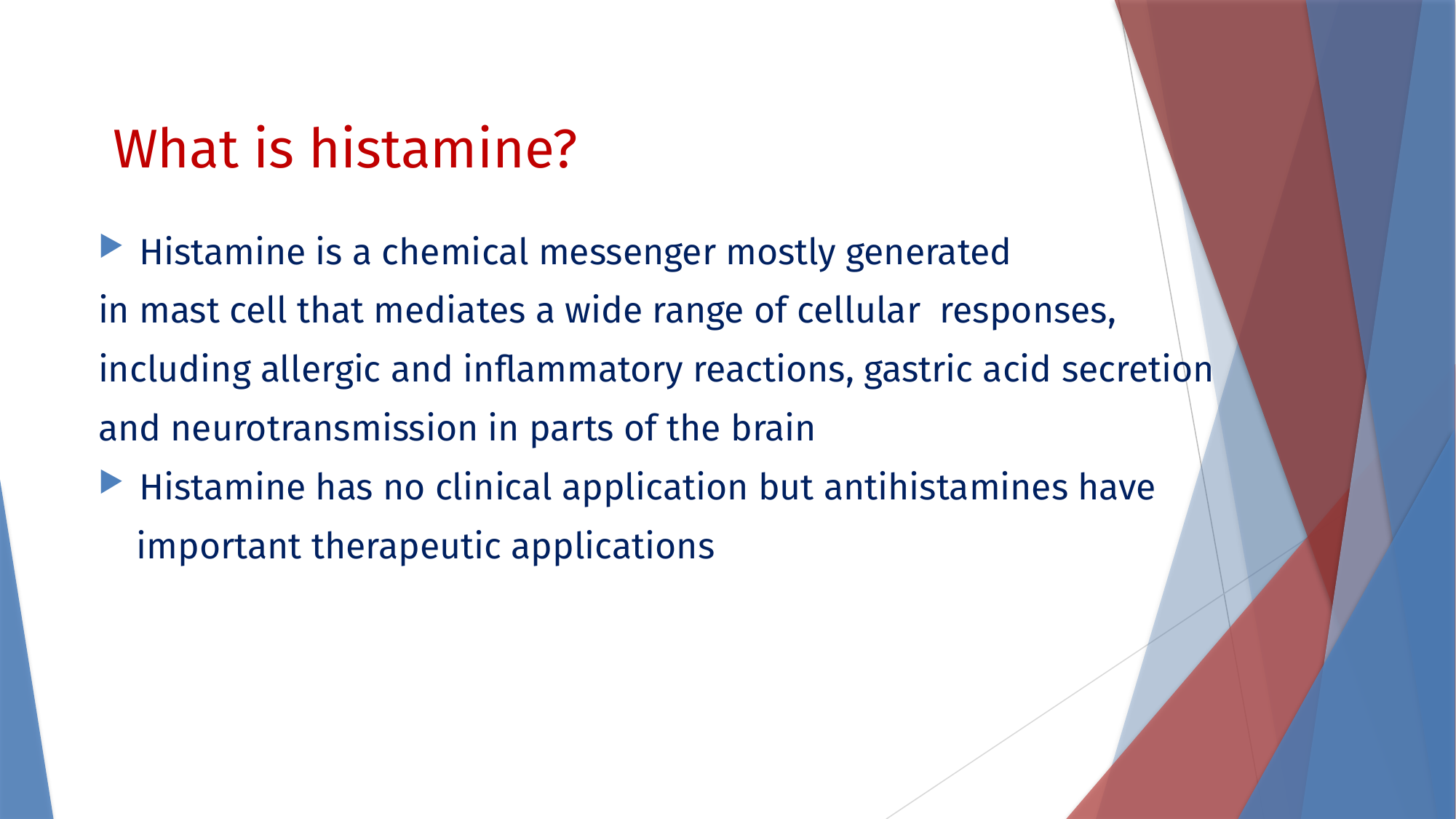

What is histamine?

Histamine is a chemical messenger mostly generated
in mast cell that mediates a wide range of cellular  responses,
including allergic and inflammatory reactions, gastric acid secretion
and neurotransmission in parts of the brain
Histamine has no clinical application but antihistamines have
    important therapeutic applications